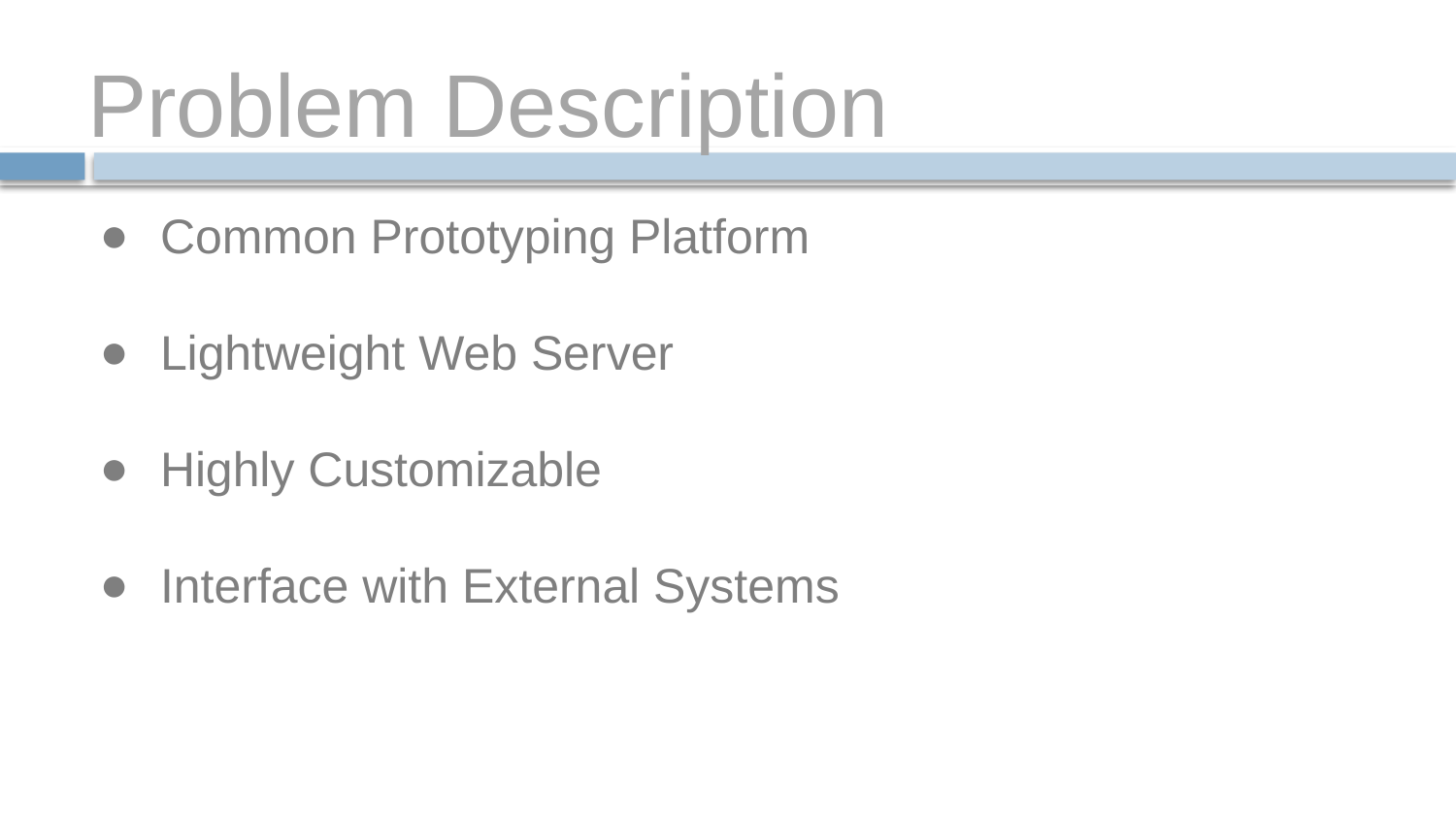

# Problem Description
Common Prototyping Platform

Lightweight Web Server

Highly Customizable

Interface with External Systems